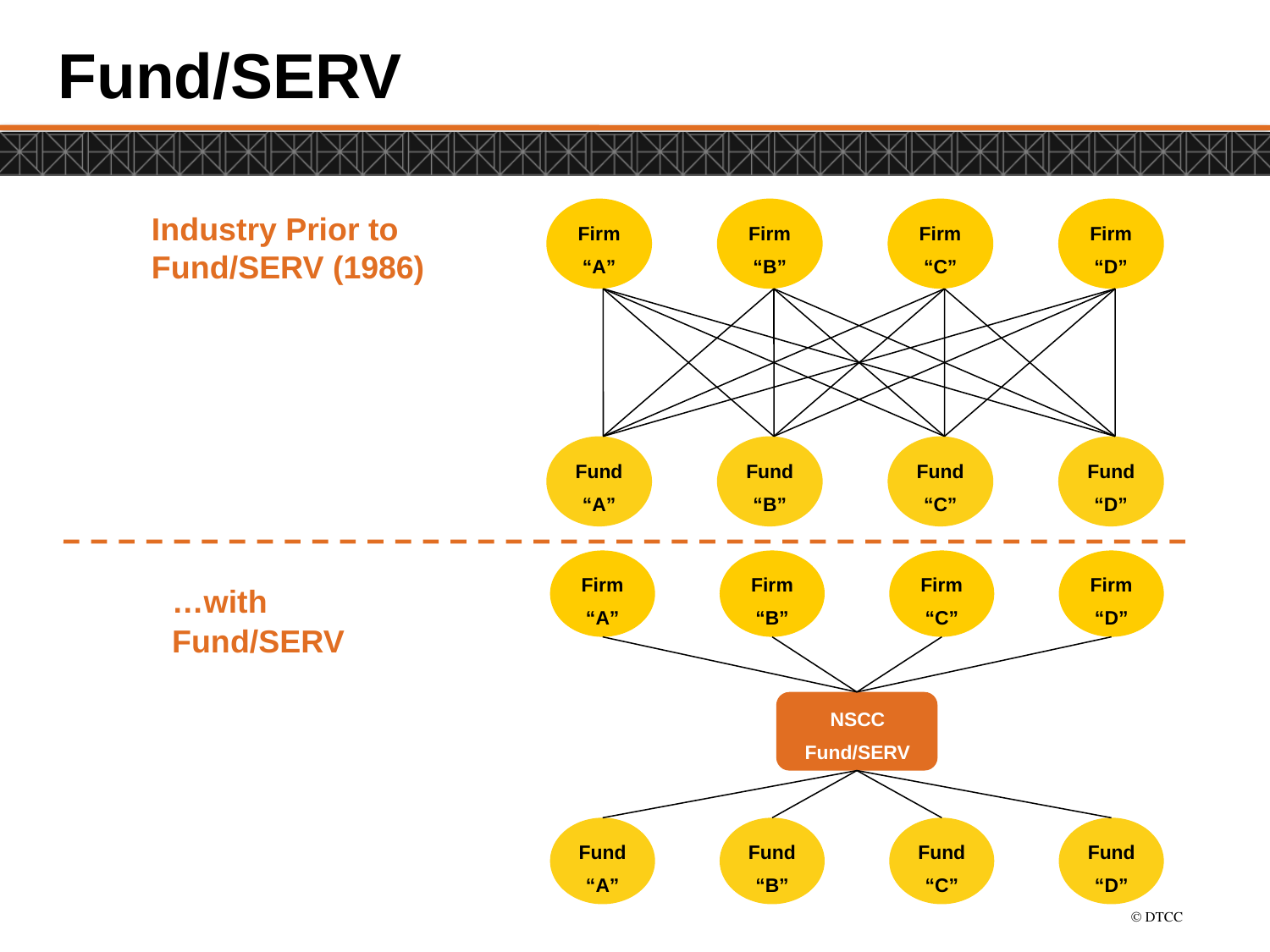

Fund/SERV
# Fund/SERV

Firm
“A”

Firm
“B”

Firm
“C”

Firm
“D”

Fund
“A”

Fund
“B”

Fund
“C”

Fund
“D”
Industry Prior to
Fund/SERV (1986)

Firm
“A”
Firm
“B”
Firm
“C”
Firm
“D”

NSCC
Fund/SERV

Fund
“A”
Fund
“B”
Fund
“C”
Fund
“D”
…with
Fund/SERV